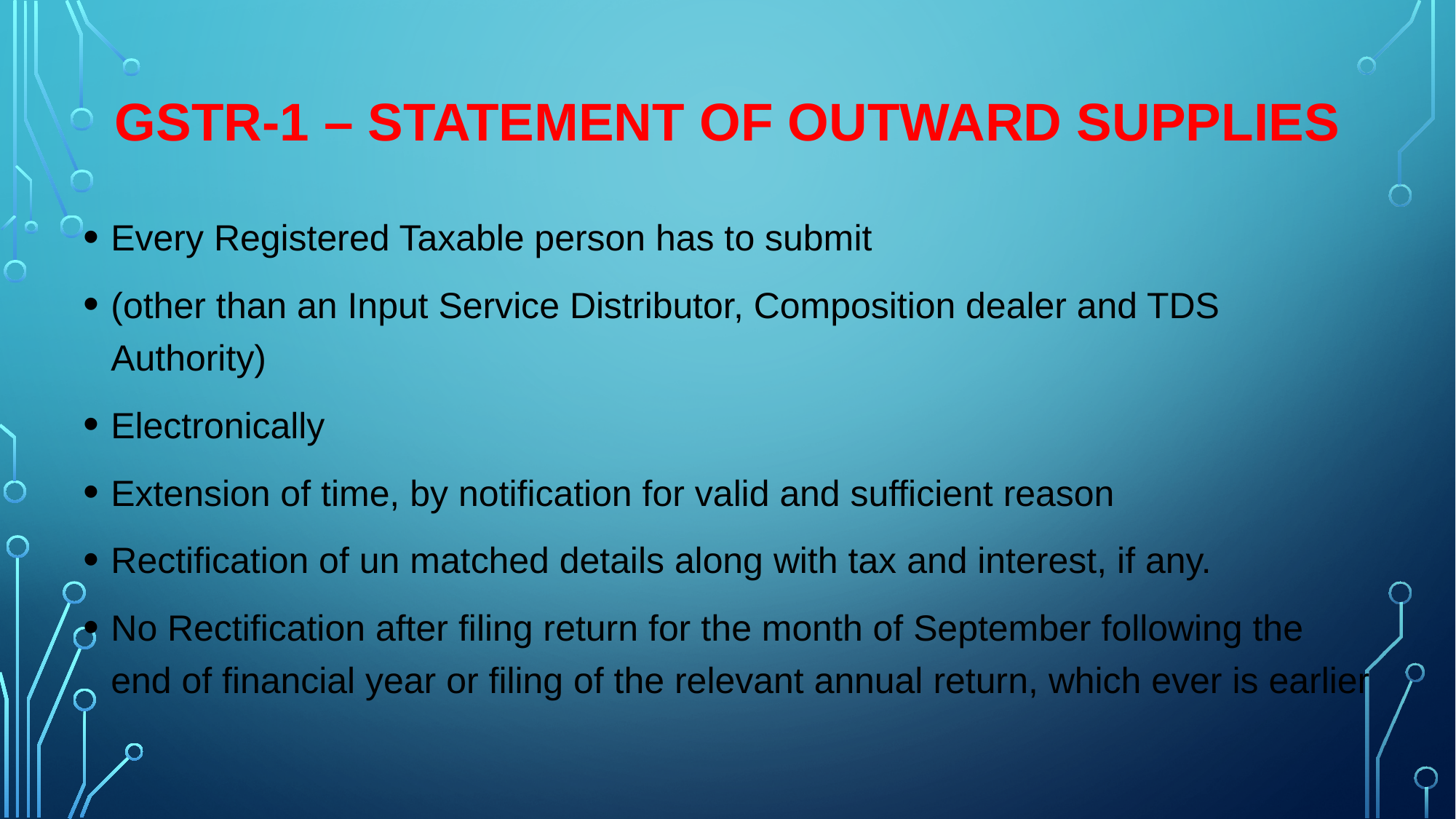

# GSTR-1 – Statement of Outward Supplies
Every Registered Taxable person has to submit
(other than an Input Service Distributor, Composition dealer and TDS Authority)
Electronically
Extension of time, by notification for valid and sufficient reason
Rectification of un matched details along with tax and interest, if any.
No Rectification after filing return for the month of September following the end of financial year or filing of the relevant annual return, which ever is earlier